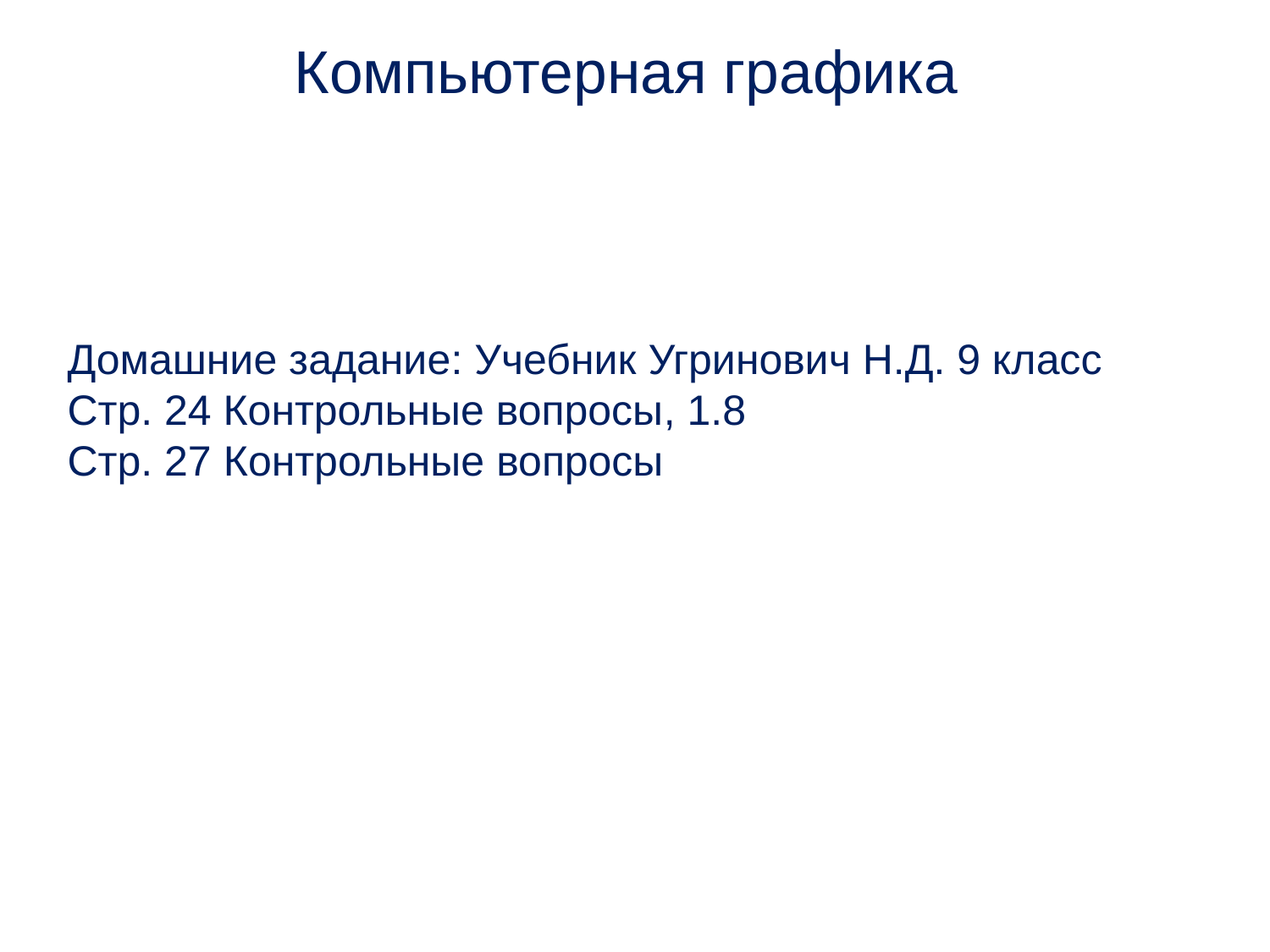

Компьютерная графика

Домашние задание: Учебник Угринович Н.Д. 9 класс
Стр. 24 Контрольные вопросы, 1.8
Стр. 27 Контрольные вопросы